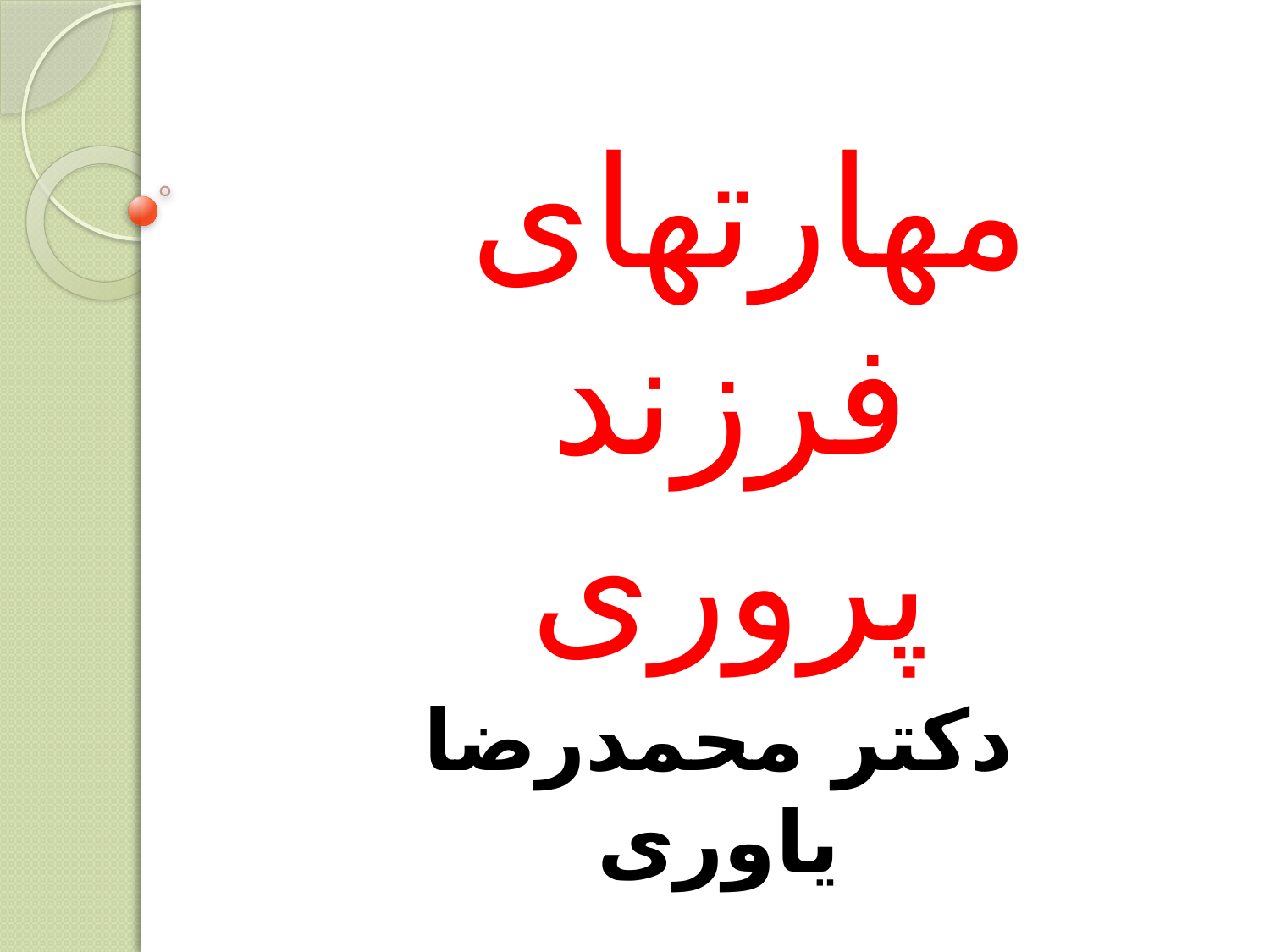

# مهارتهای فرزند پروری
دکتر محمدرضا یاوری